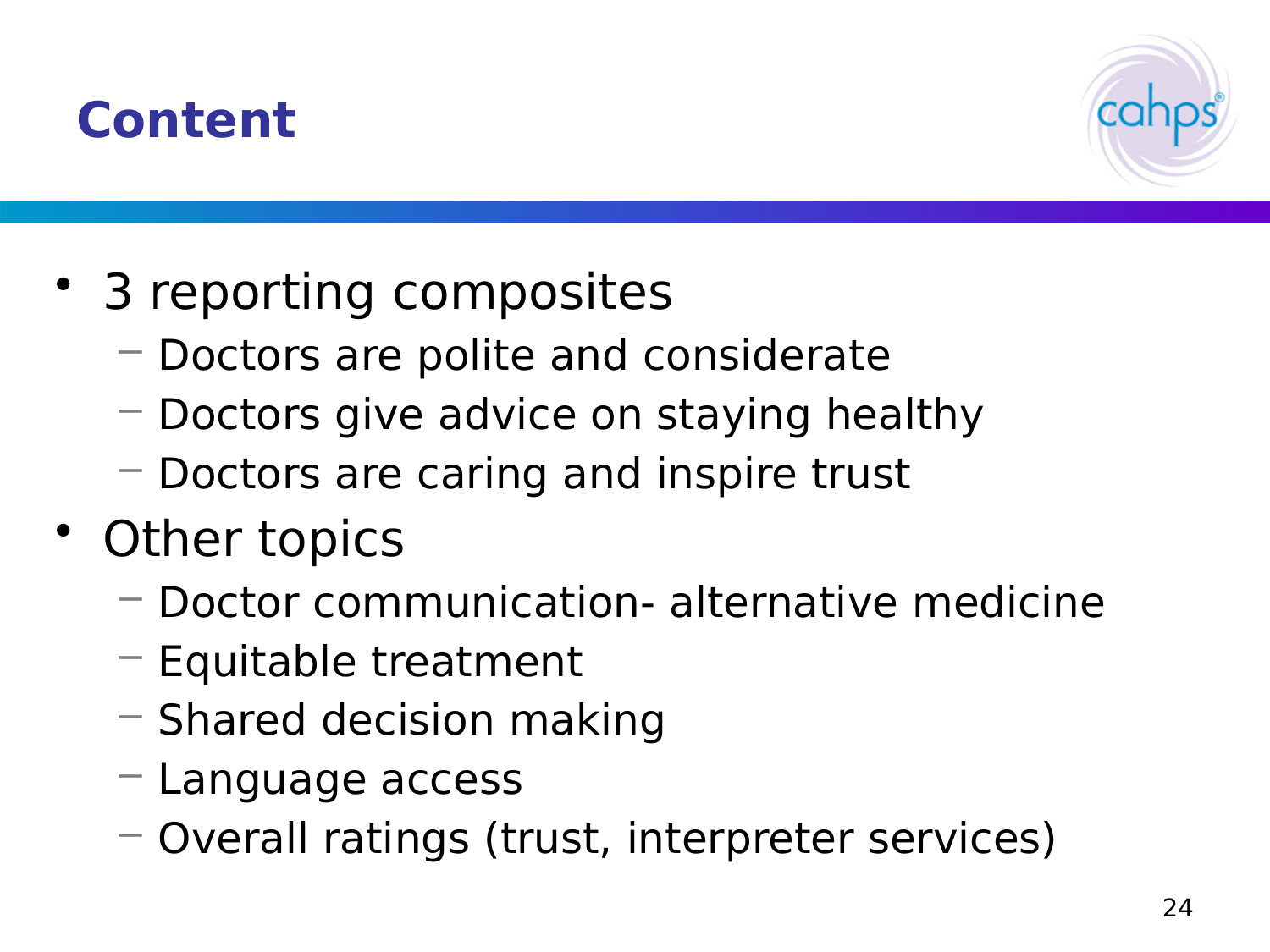

# Content
3 reporting composites
Doctors are polite and considerate
Doctors give advice on staying healthy
Doctors are caring and inspire trust
Other topics
Doctor communication- alternative medicine
Equitable treatment
Shared decision making
Language access
Overall ratings (trust, interpreter services)

24